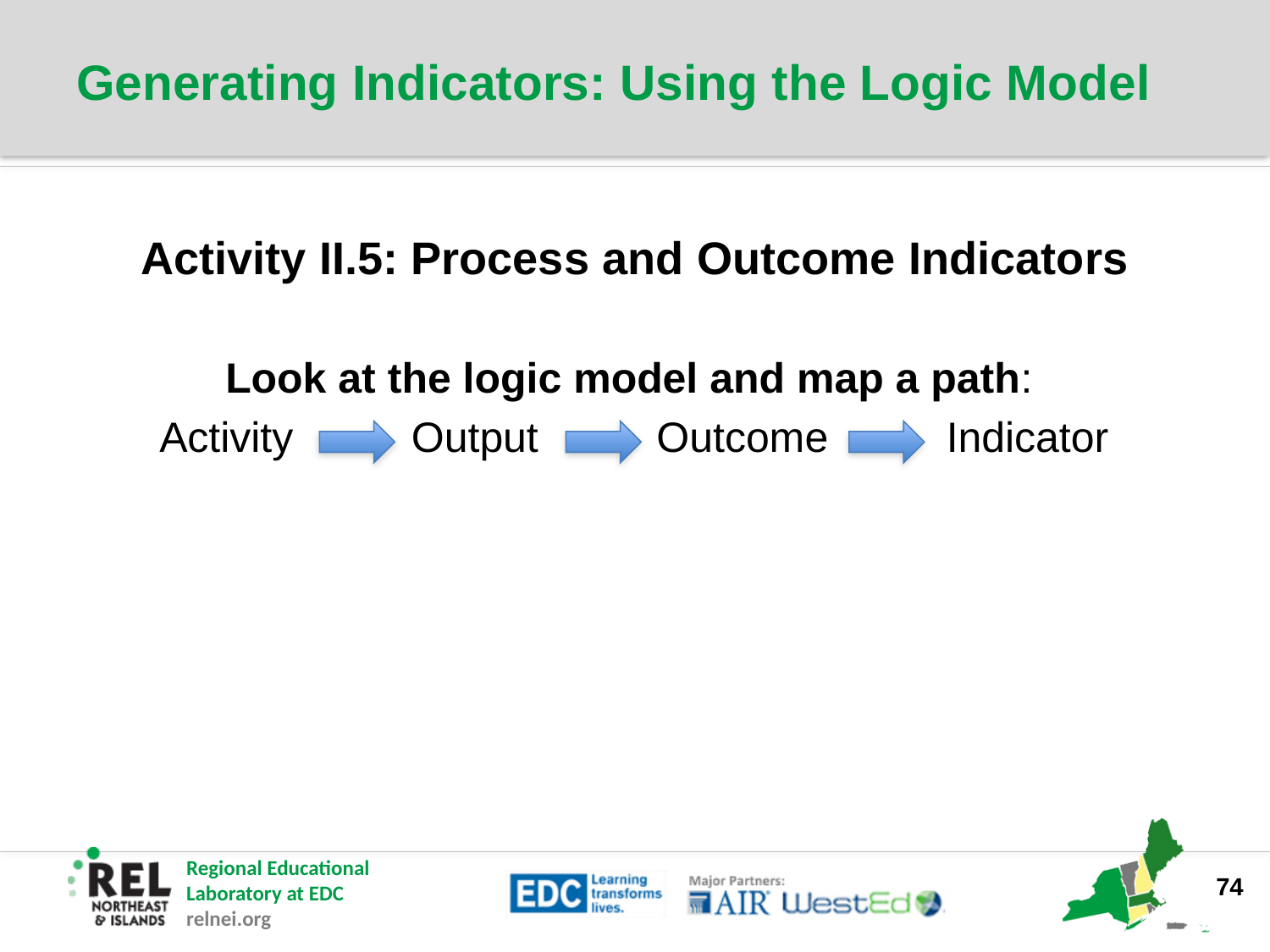

# Generating Indicators: Using the Logic Model
Activity II.5: Process and Outcome Indicators

Look at the logic model and map a path:
Activity          Output          Outcome          Indicator

74